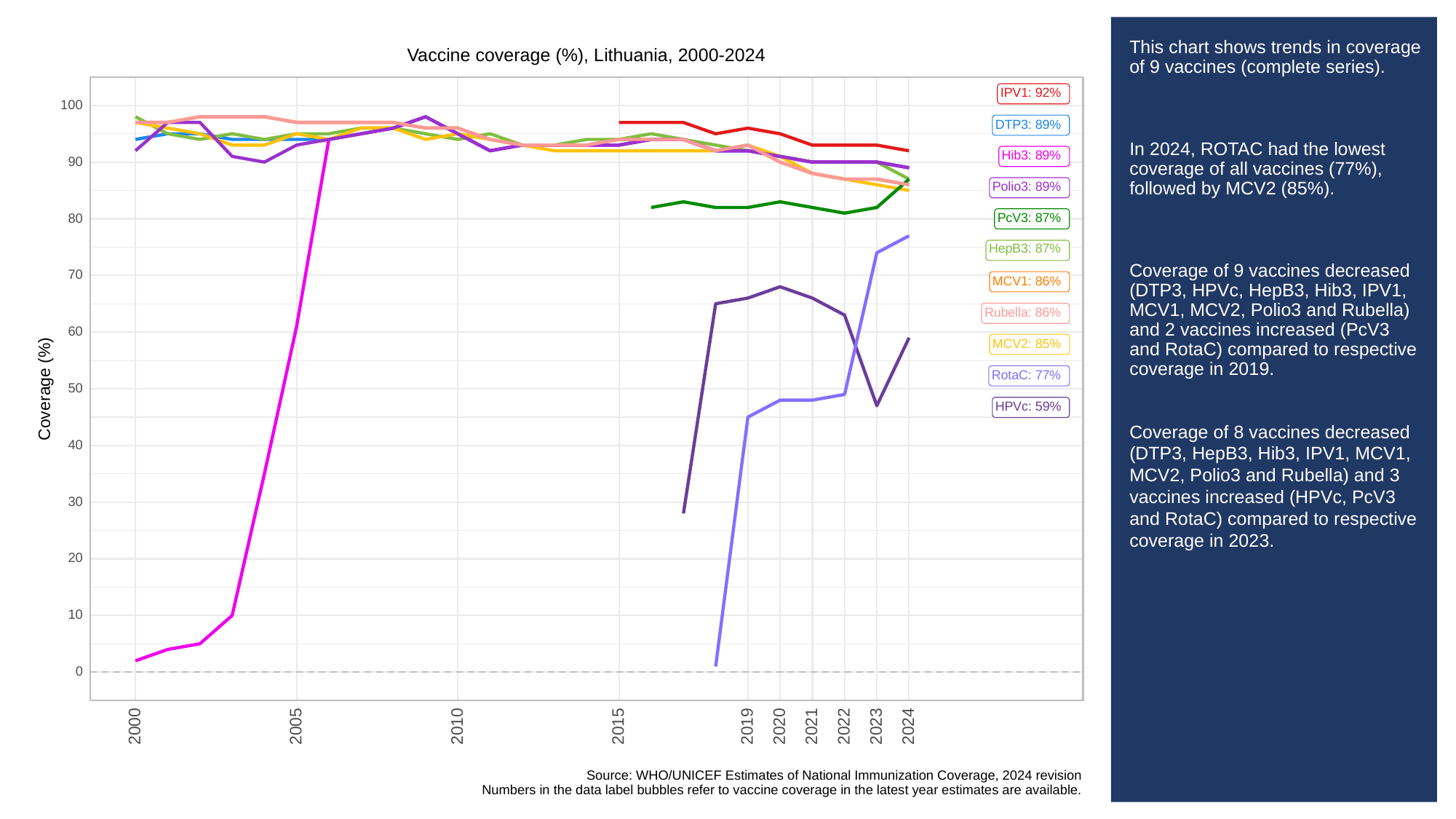

# This chart shows trends in coverage of 9 vaccines (complete series).

In 2024, ROTAC had the lowest coverage of all vaccines (77%), followed by MCV2 (85%).

Coverage of 9 vaccines decreased (DTP3, HPVc, HepB3, Hib3, IPV1, MCV1, MCV2, Polio3 and Rubella) and 2 vaccines increased (PcV3 and RotaC) compared to respective coverage in 2019.

Coverage of 8 vaccines decreased (DTP3, HepB3, Hib3, IPV1, MCV1, MCV2, Polio3 and Rubella) and 3 vaccines increased (HPVc, PcV3 and RotaC) compared to respective coverage in 2023.

Vaccine coverage (%), Lithuania, 2000-2024

IPV1: 92%

100

DTP3: 89%

Hib3: 89%

90

Polio3: 89%

PcV3: 87%
80

HepB3: 87%

70

MCV1: 86%

Rubella: 86%
60

MCV2: 85%

RotaC: 77%
Coverage (%)
50

HPVc: 59%

40

30

20

10

0

2023
2000
2005
2010
2015
2019
2020
2021
2022
2024
Source: WHO/UNICEF Estimates of National Immunization Coverage, 2024 revision
Numbers in the data label bubbles refer to vaccine coverage in the latest year estimates are available.